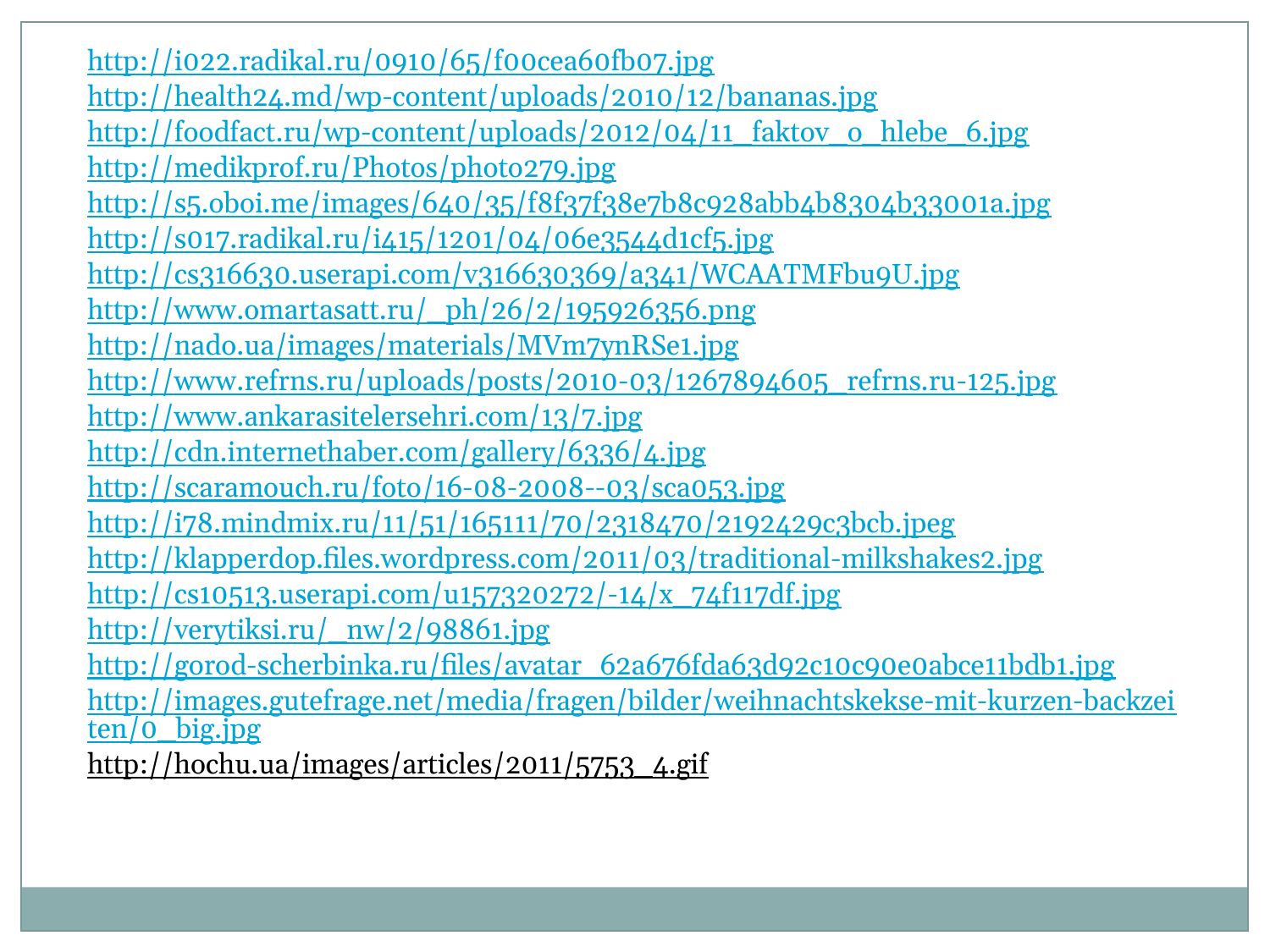

http://i022.radikal.ru/0910/65/f00cea60fb07.jpg
http://health24.md/wp-content/uploads/2010/12/bananas.jpg
http://foodfact.ru/wp-content/uploads/2012/04/11_faktov_o_hlebe_6.jpg
http://medikprof.ru/Photos/photo279.jpg
http://s5.oboi.me/images/640/35/f8f37f38e7b8c928abb4b8304b33001a.jpg
http://s017.radikal.ru/i415/1201/04/06e3544d1cf5.jpg
http://cs316630.userapi.com/v316630369/a341/WCAATMFbu9U.jpg
http://www.omartasatt.ru/_ph/26/2/195926356.png
http://nado.ua/images/materials/MVm7ynRSe1.jpg
http://www.refrns.ru/uploads/posts/2010-03/1267894605_refrns.ru-125.jpg
http://www.ankarasitelersehri.com/13/7.jpg
http://cdn.internethaber.com/gallery/6336/4.jpg
http://scaramouch.ru/foto/16-08-2008--03/sca053.jpg
http://i78.mindmix.ru/11/51/165111/70/2318470/2192429c3bcb.jpeg
http://klapperdop.files.wordpress.com/2011/03/traditional-milkshakes2.jpg
http://cs10513.userapi.com/u157320272/-14/x_74f117df.jpg
http://verytiksi.ru/_nw/2/98861.jpg
http://gorod-scherbinka.ru/files/avatar_62a676fda63d92c10c90e0abce11bdb1.jpg
http://images.gutefrage.net/media/fragen/bilder/weihnachtskekse-mit-kurzen-backzeiten/0_big.jpg
http://hochu.ua/images/articles/2011/5753_4.gif